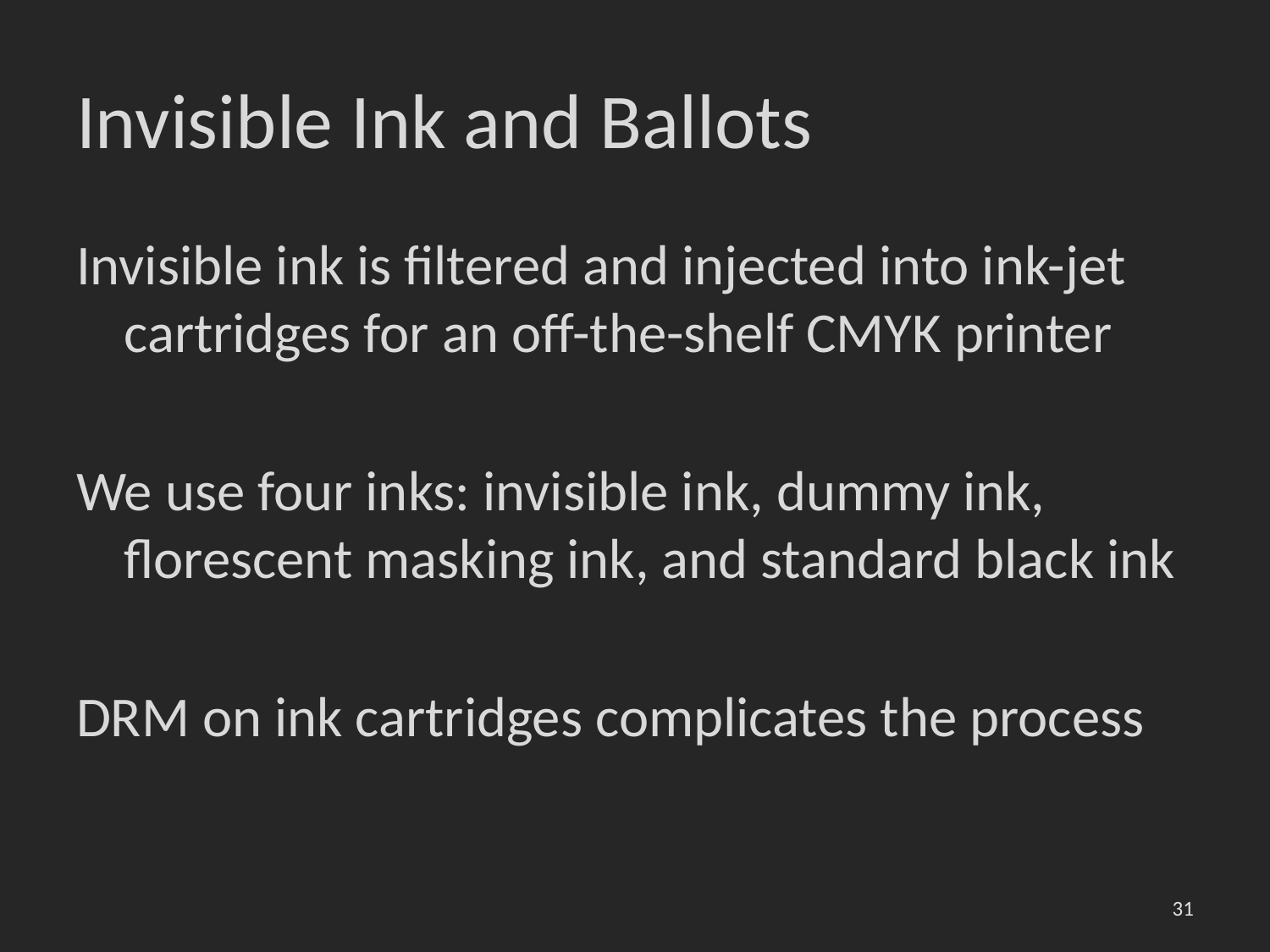

# Invisible Ink and Ballots
Invisible ink is filtered and injected into ink-jet cartridges for an off-the-shelf CMYK printer

We use four inks: invisible ink, dummy ink, florescent masking ink, and standard black ink

DRM on ink cartridges complicates the process
31